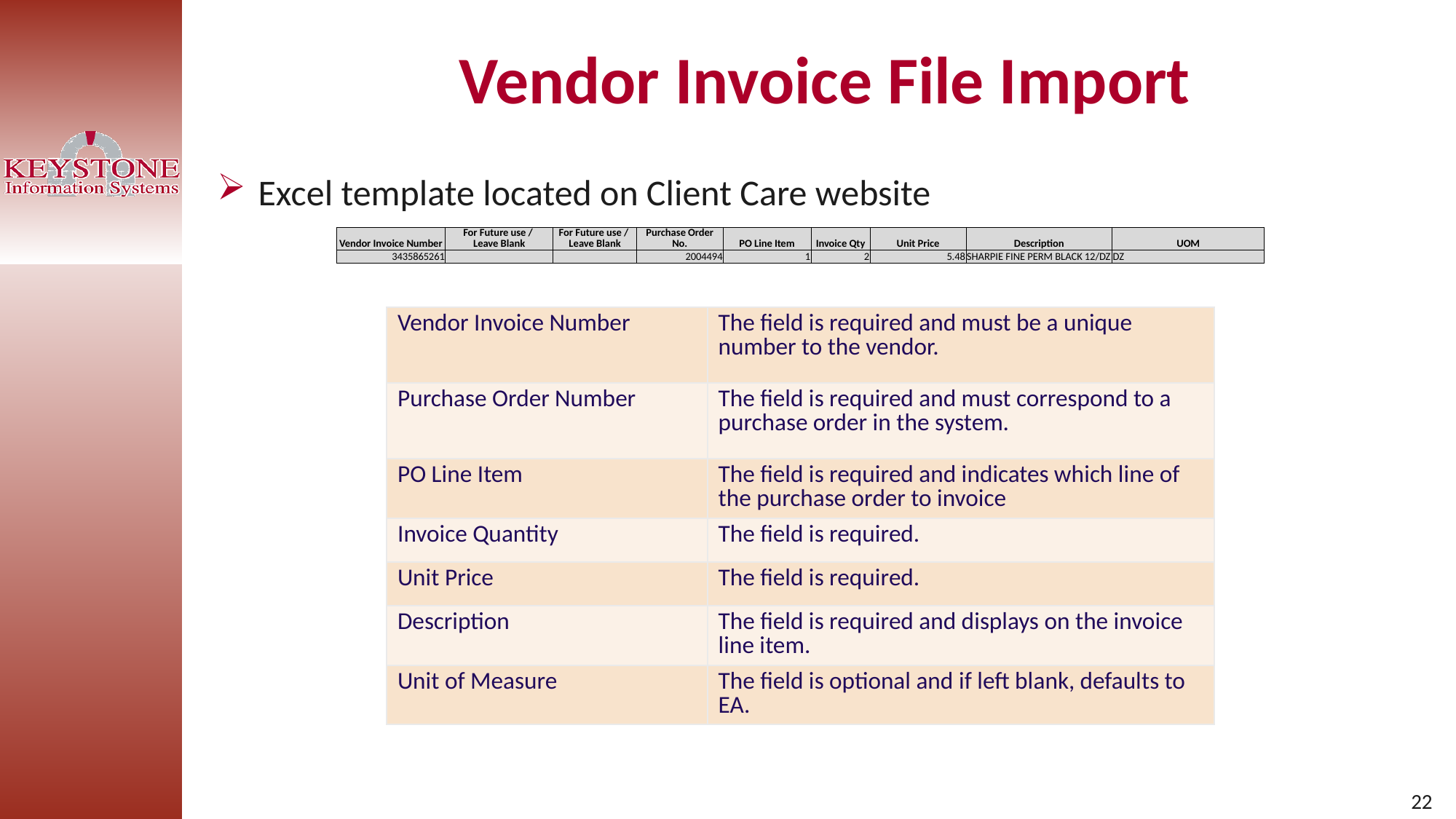

# Vendor Invoice File Import
Excel template located on Client Care website

| Vendor Invoice Number | For Future use / Leave Blank | For Future use / Leave Blank | Purchase Order No. | PO Line Item | Invoice Qty | Unit Price | Description | UOM |
| --- | --- | --- | --- | --- | --- | --- | --- | --- |
| 3435865261 |  |  | 2004494 | 1 | 2 | 5.48 | SHARPIE FINE PERM BLACK 12/DZ | DZ |
| Vendor Invoice Number | The field is required and must be a unique number to the vendor. |
| --- | --- |
| Purchase Order Number | The field is required and must correspond to a purchase order in the system. |
| PO Line Item | The field is required and indicates which line of the purchase order to invoice |
| Invoice Quantity | The field is required. |
| Unit Price | The field is required. |
| Description | The field is required and displays on the invoice line item. |
| Unit of Measure | The field is optional and if left blank, defaults to EA. |
22